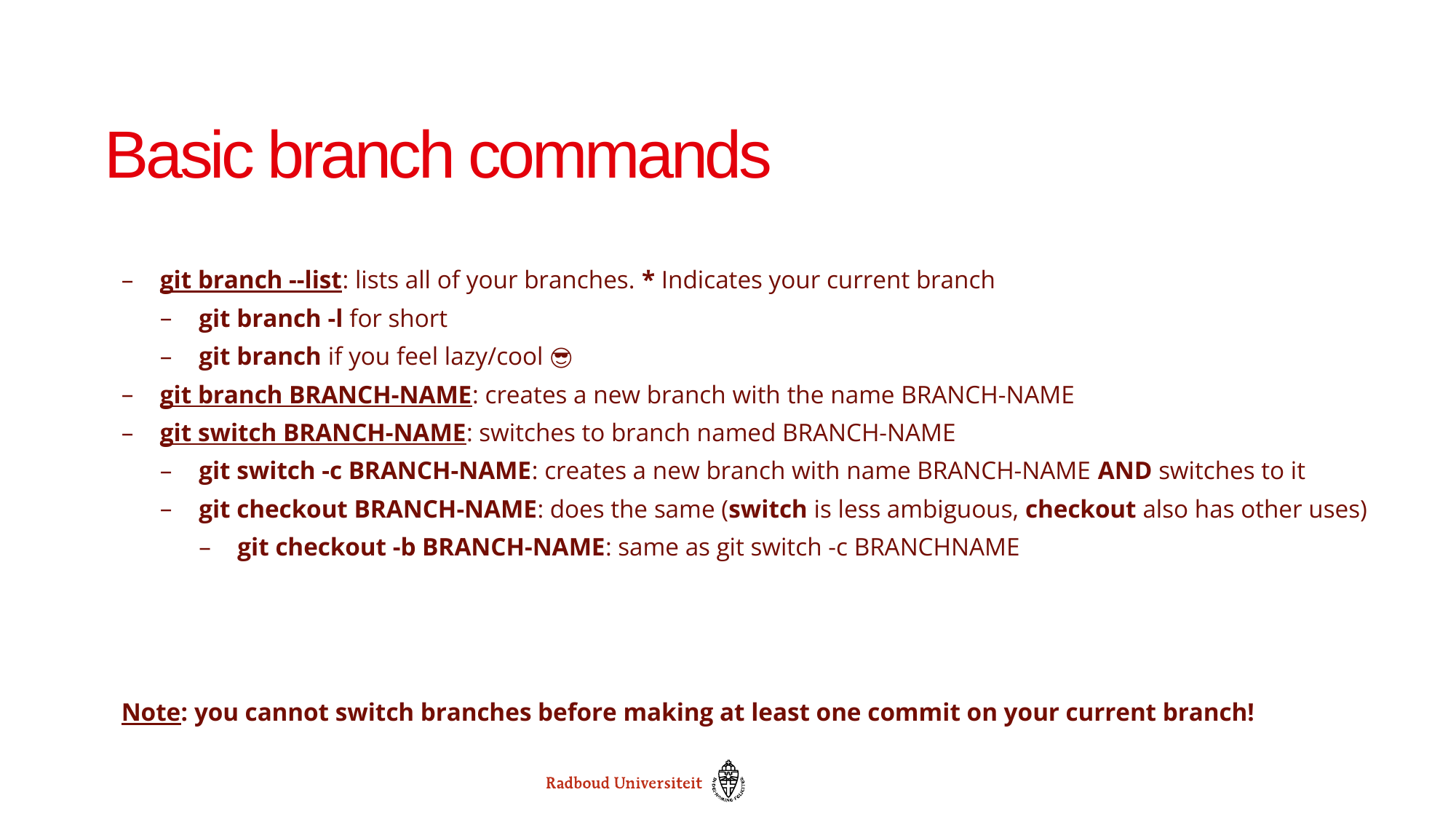

# Basic branch commands
git branch --list: lists all of your branches. * Indicates your current branch
git branch -l for short
git branch if you feel lazy/cool 😎
git branch BRANCH-NAME: creates a new branch with the name BRANCH-NAME
git switch BRANCH-NAME: switches to branch named BRANCH-NAME
git switch -c BRANCH-NAME: creates a new branch with name BRANCH-NAME AND switches to it
git checkout BRANCH-NAME: does the same (switch is less ambiguous, checkout also has other uses)
git checkout -b BRANCH-NAME: same as git switch -c BRANCHNAME

Note: you cannot switch branches before making at least one commit on your current branch!